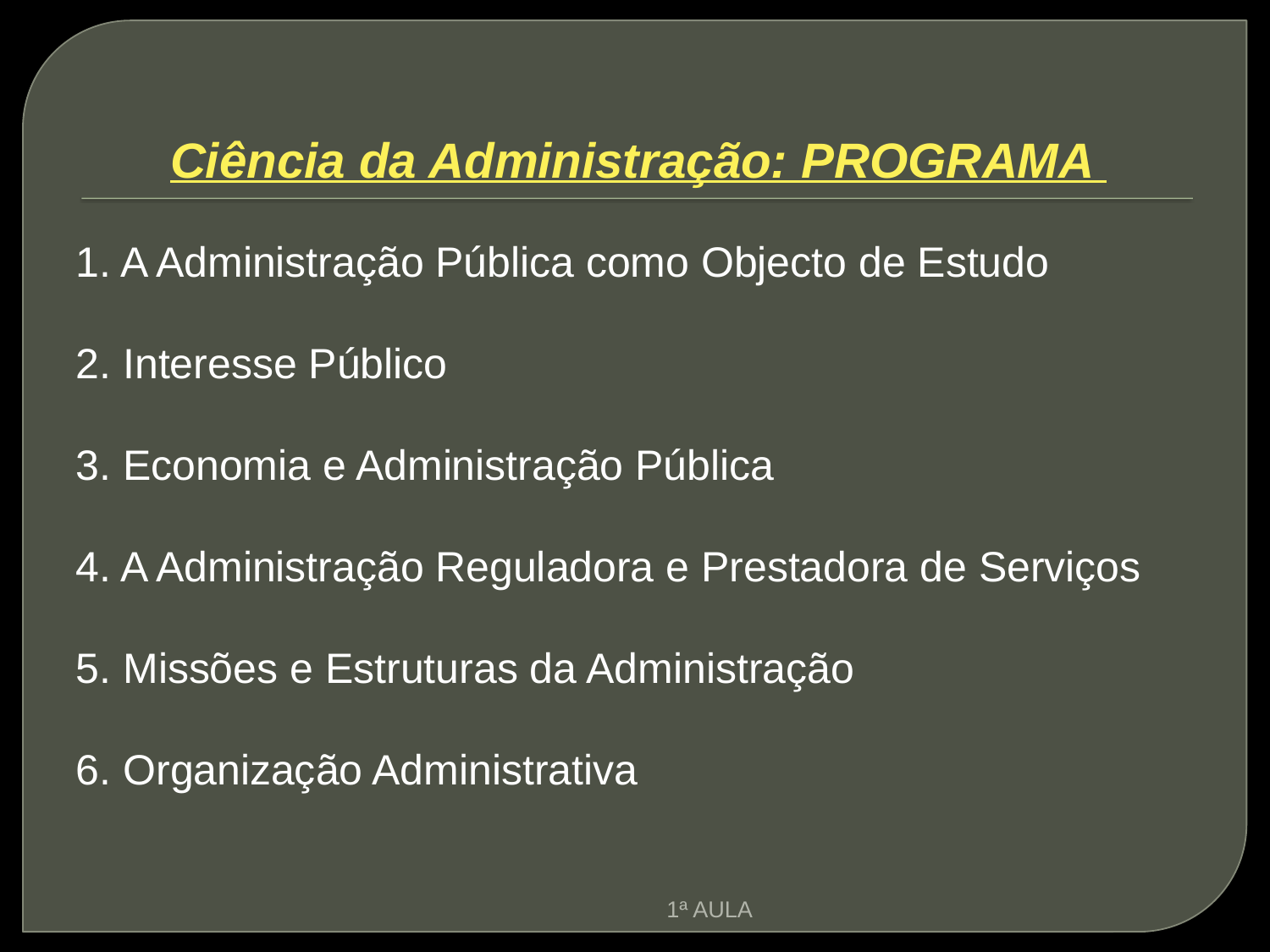

# Ciência da Administração: PROGRAMA
1. A Administração Pública como Objecto de Estudo

2. Interesse Público

3. Economia e Administração Pública

4. A Administração Reguladora e Prestadora de Serviços

5. Missões e Estruturas da Administração

6. Organização Administrativa
1ª AULA